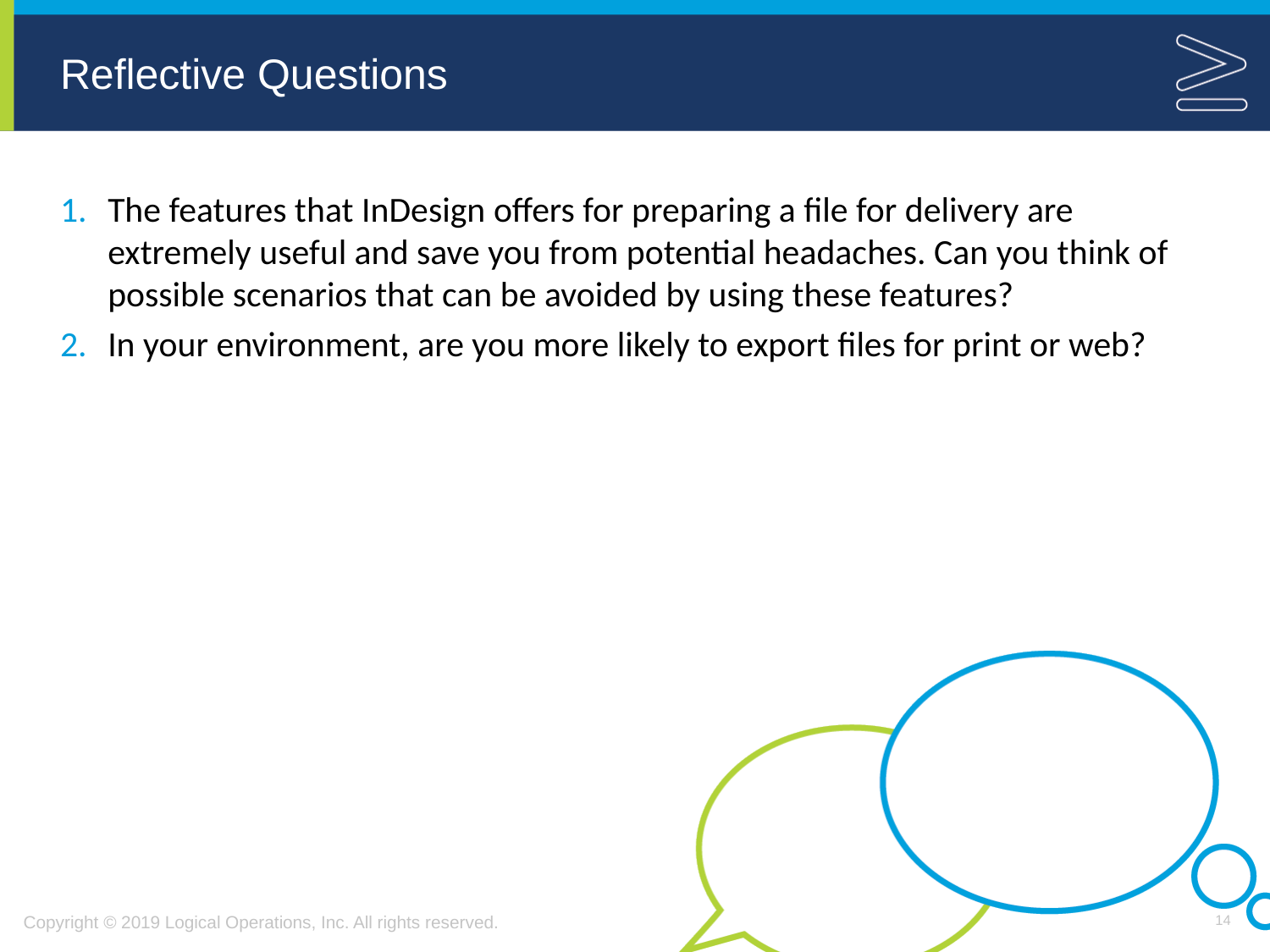

# Reflective Questions
The features that InDesign offers for preparing a file for delivery are extremely useful and save you from potential headaches. Can you think of possible scenarios that can be avoided by using these features?
In your environment, are you more likely to export files for print or web?
14